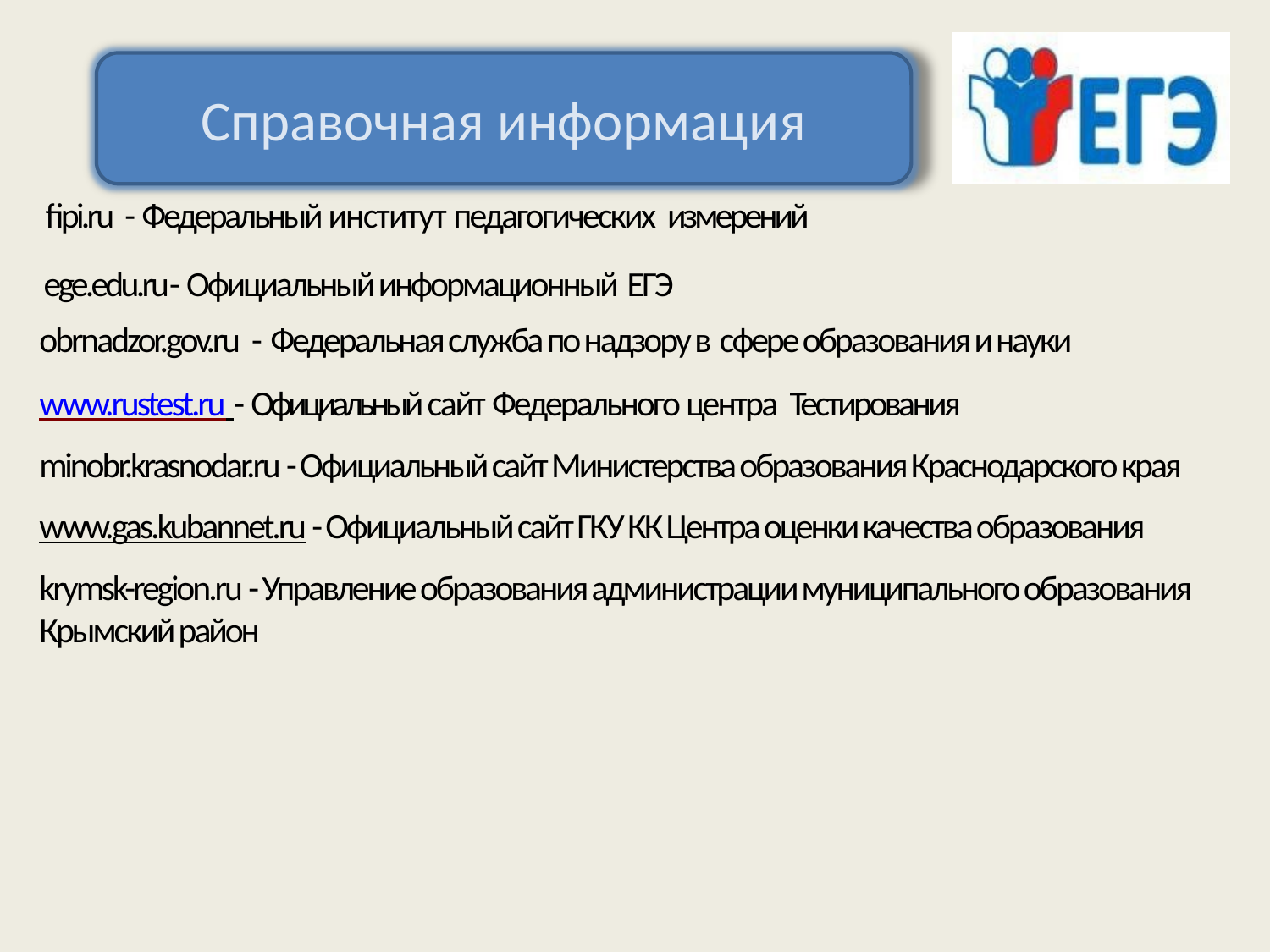

Справочная информация
fipi.ru - Федеральный институт педагогических  измерений
   ege.edu.ru- Официальный информационный  ЕГЭ
obrnadzor.gov.ru - Федеральная служба по надзору в  сфере образования и науки
www.rustest.ru - Официальный сайт Федерального центра  Тестирования
minobr.krasnodar.ru - Официальный сайт Министерства образования Краснодарского края
www.gas.kubannet.ru - Официальный сайт ГКУ КК Центра оценки качества образования
krymsk-region.ru - Управление образования администрации муниципального образования Крымский район